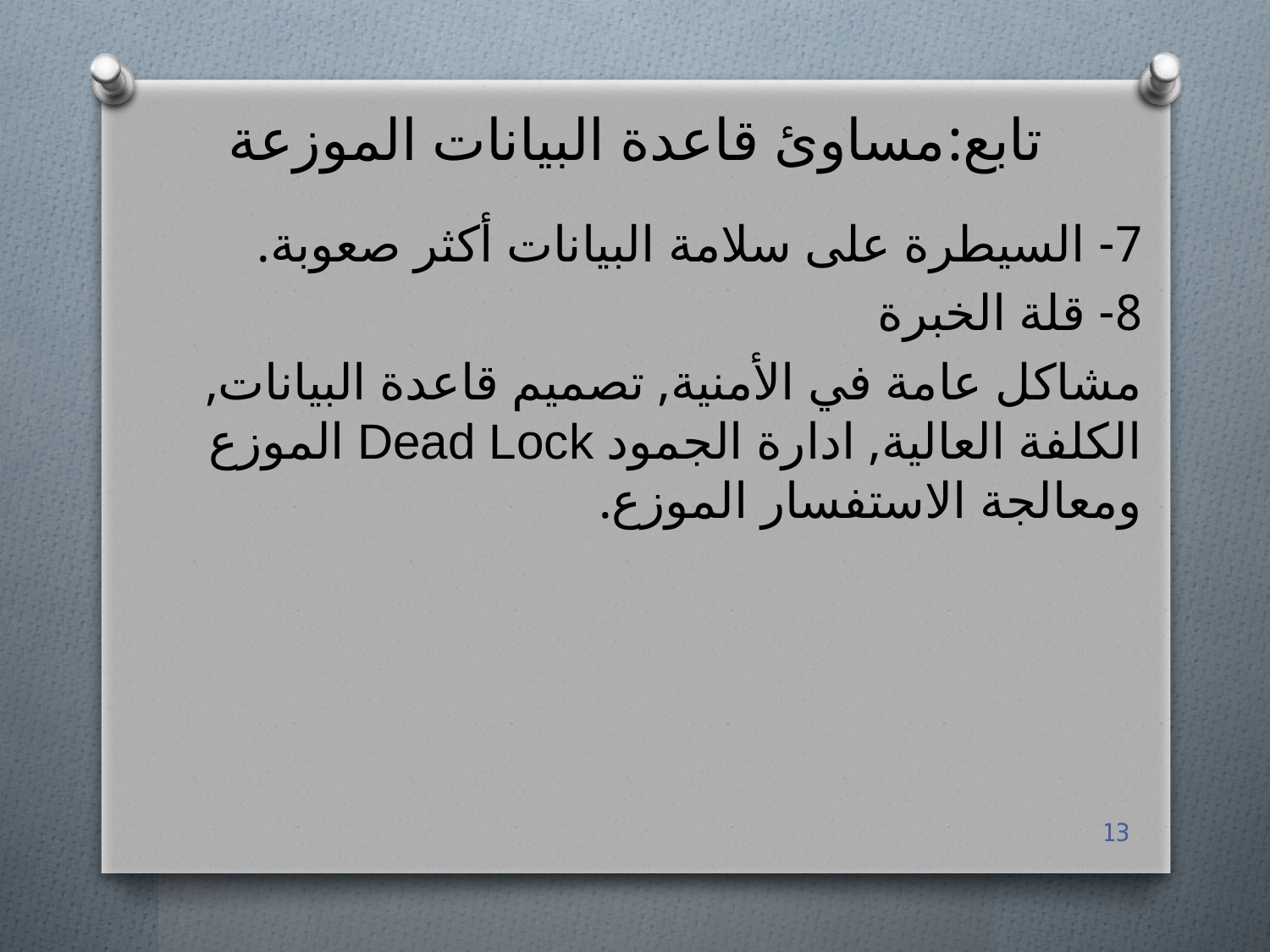

# تابع:مساوئ قاعدة البيانات الموزعة
7- السيطرة على سلامة البيانات أكثر صعوبة.
8- قلة الخبرة
مشاكل عامة في الأمنية, تصميم قاعدة البيانات, الكلفة العالية, ادارة الجمود Dead Lock الموزع ومعالجة الاستفسار الموزع.
13